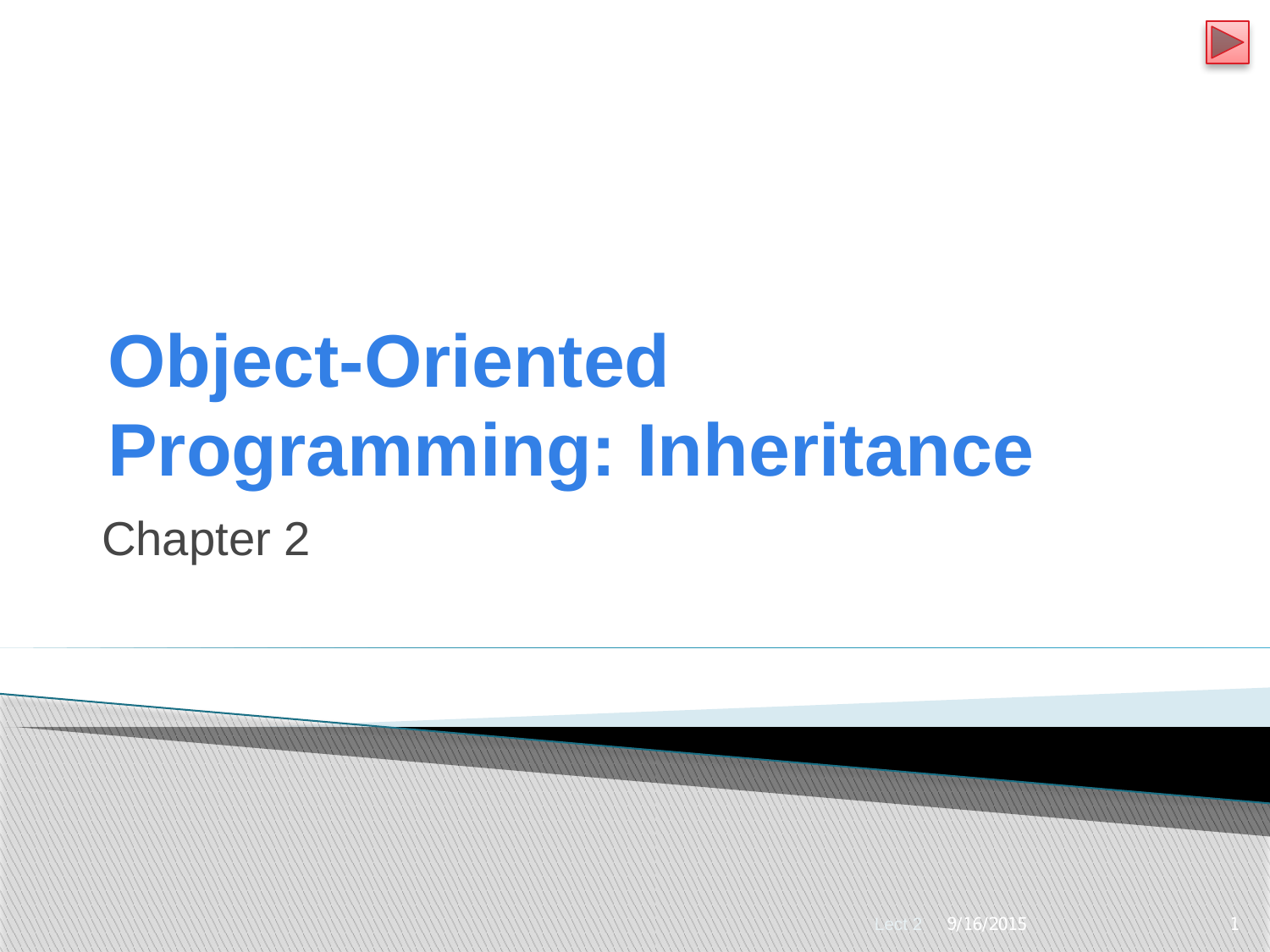

# Object-Oriented Programming: Inheritance
Chapter 2
Lect 2
9/16/2015
1